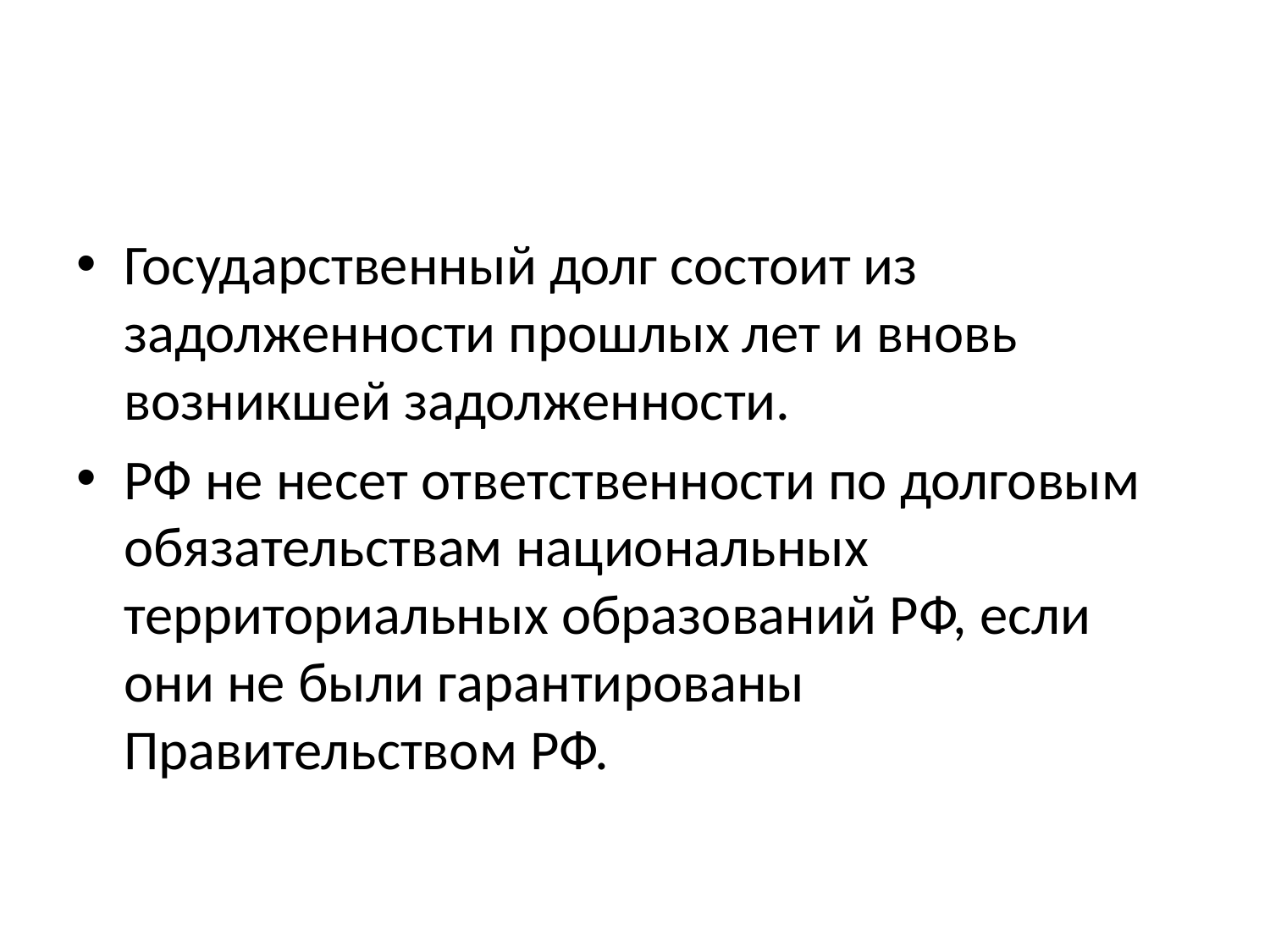

#
Государственный долг состоит из задолженности прошлых лет и вновь возникшей задолженности.
РФ не несет ответственности по долговым обязательствам национальных территориальных образований РФ, если они не были гарантированы Правительством РФ.